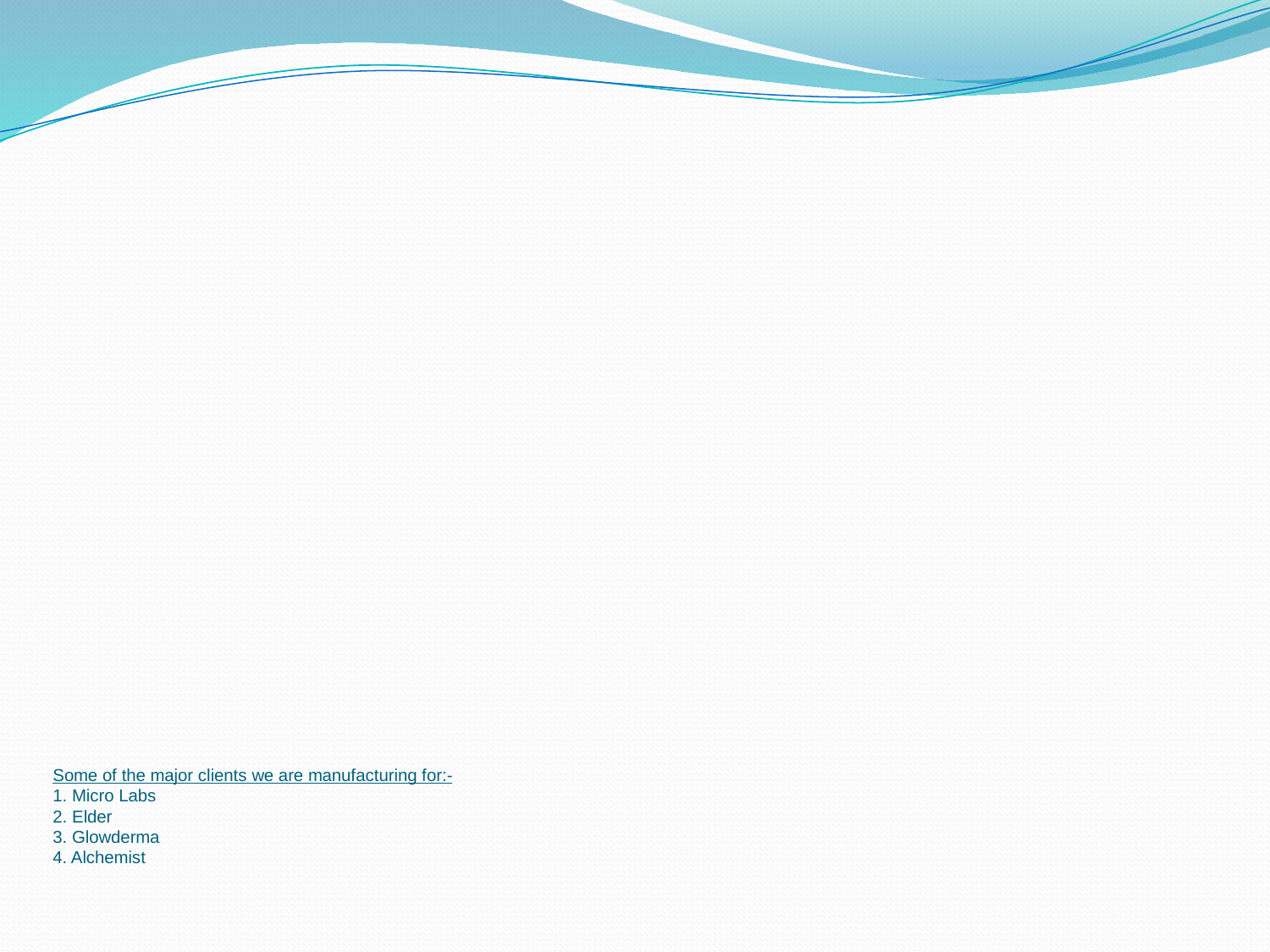

# Some of the major clients we are manufacturing for:- 1. Micro Labs 2. Elder 3. Glowderma 4. Alchemist